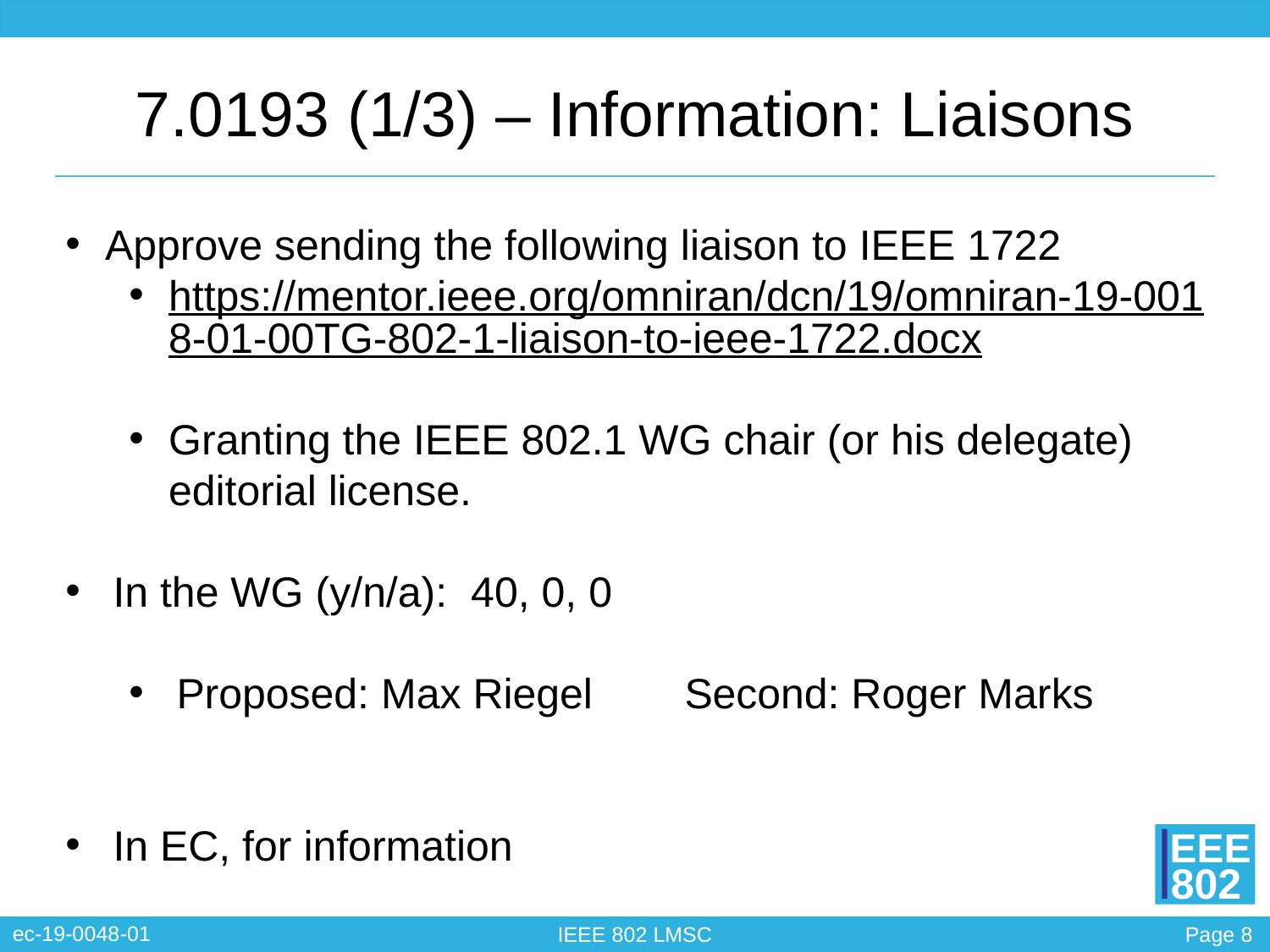

# 7.0193 (1/3) – Information: Liaisons
Approve sending the following liaison to IEEE 1722
https://mentor.ieee.org/omniran/dcn/19/omniran-19-0018-01-00TG-802-1-liaison-to-ieee-1722.docx
Granting the IEEE 802.1 WG chair (or his delegate) editorial license.

In the WG (y/n/a):  40, 0, 0

Proposed: Max Riegel	Second: Roger Marks

In EC, for information